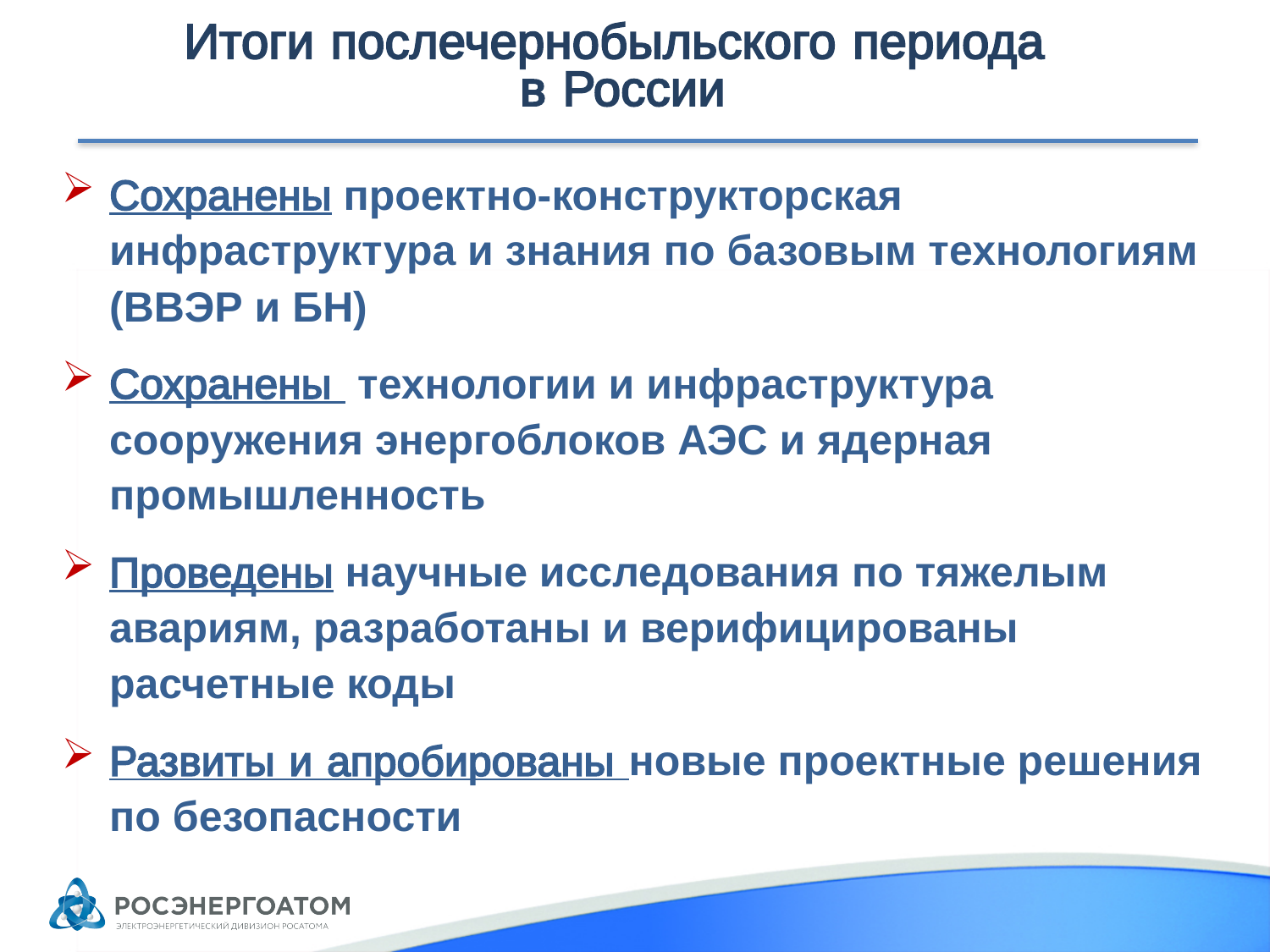

Итоги послечернобыльского периода
в России
Сохранены проектно-конструкторская инфраструктура и знания по базовым технологиям (ВВЭР и БН)
Сохранены  технологии и инфраструктура сооружения энергоблоков АЭС и ядерная промышленность
Проведены научные исследования по тяжелым авариям, разработаны и верифицированы расчетные коды
Развиты и апробированы новые проектные решения по безопасности